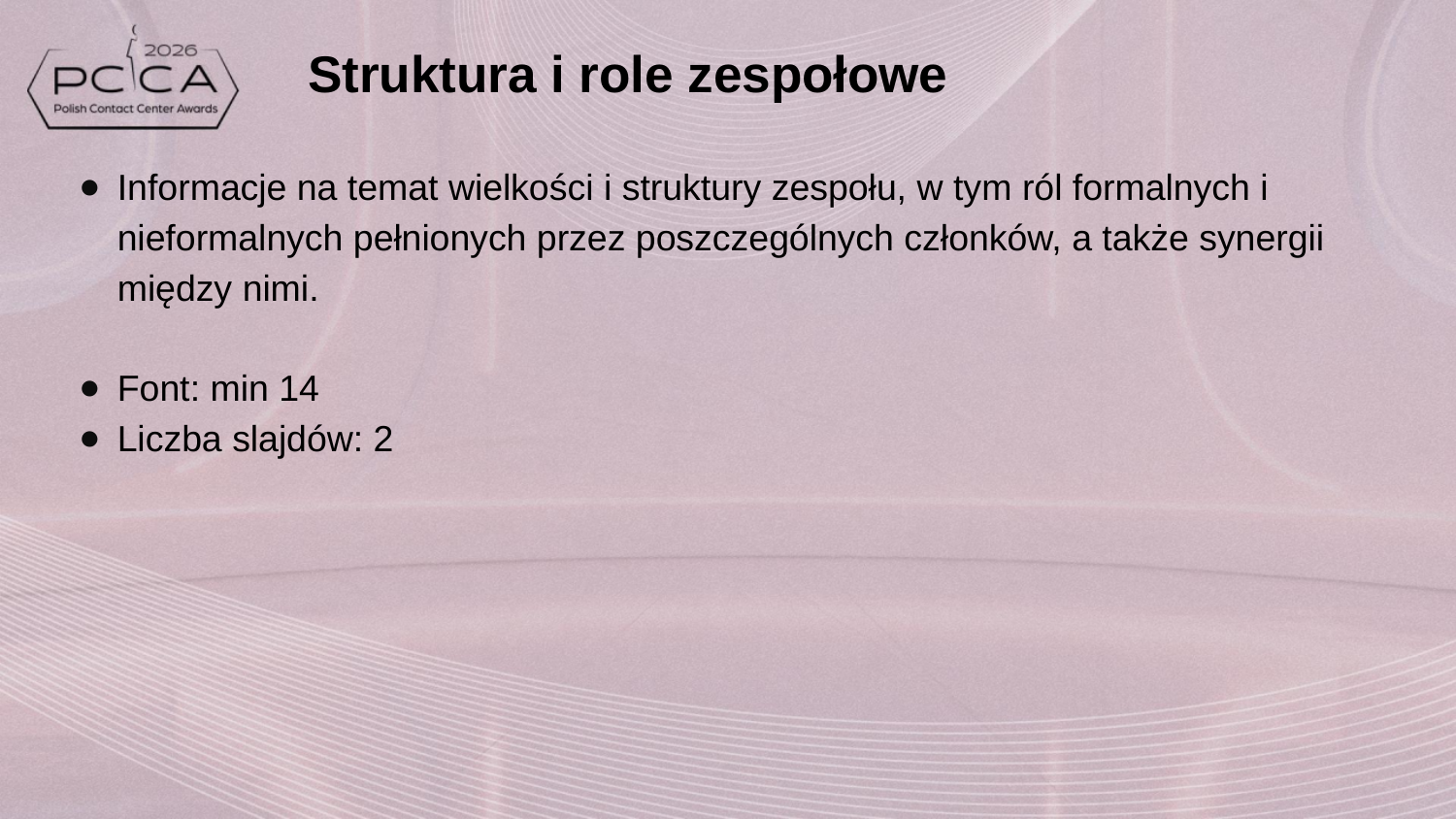

# Struktura i role zespołowe
Informacje na temat wielkości i struktury zespołu, w tym ról formalnych i nieformalnych pełnionych przez poszczególnych członków, a także synergii między nimi.

Font: min 14
Liczba slajdów: 2